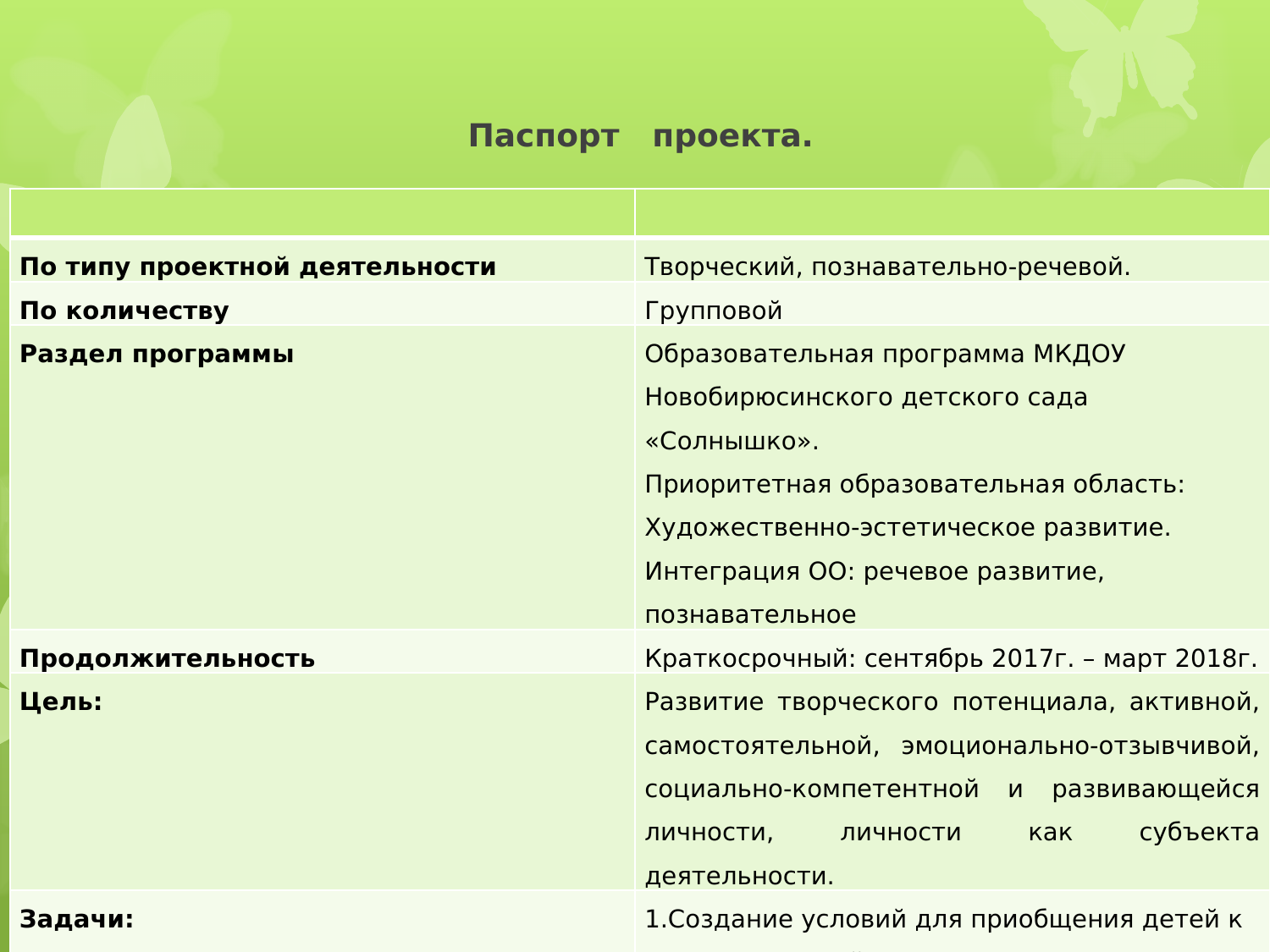

# Паспорт   проекта.

|  |  |
| --- | --- |
| По типу проектной деятельности | Творческий, познавательно-речевой. |
| По количеству | Групповой |
| Раздел программы | Образовательная программа МКДОУ Новобирюсинского детского сада «Солнышко». Приоритетная образовательная область: Художественно-эстетическое развитие. Интеграция ОО: речевое развитие, познавательное |
| Продолжительность | Краткосрочный: сентябрь 2017г. – март 2018г. |
| Цель: | Развитие творческого потенциала, активной, самостоятельной, эмоционально-отзывчивой, социально-компетентной и развивающейся личности, личности как субъекта деятельности. |
| Задачи: | 1.Создание условий для приобщения детей к художественной литературе. 2. Развитие у детей познавательных способностей, любознательности, памяти, устной и связанной речи через театрализацию. 3.Развитие предпосылок ценностно-смыслового восприятия и понимания художественных произведений (отношение к добру и злу, анализ и оценка поведения героев, умение чувствовать и понимать другого и т.д.). |
| Участники проекта | - Дети (2 – 7 лет); |
| Этапы реализации проекта: | 1 этап – организационный 2 этап - практический 3 этап - Заключительный (обобщающий) |